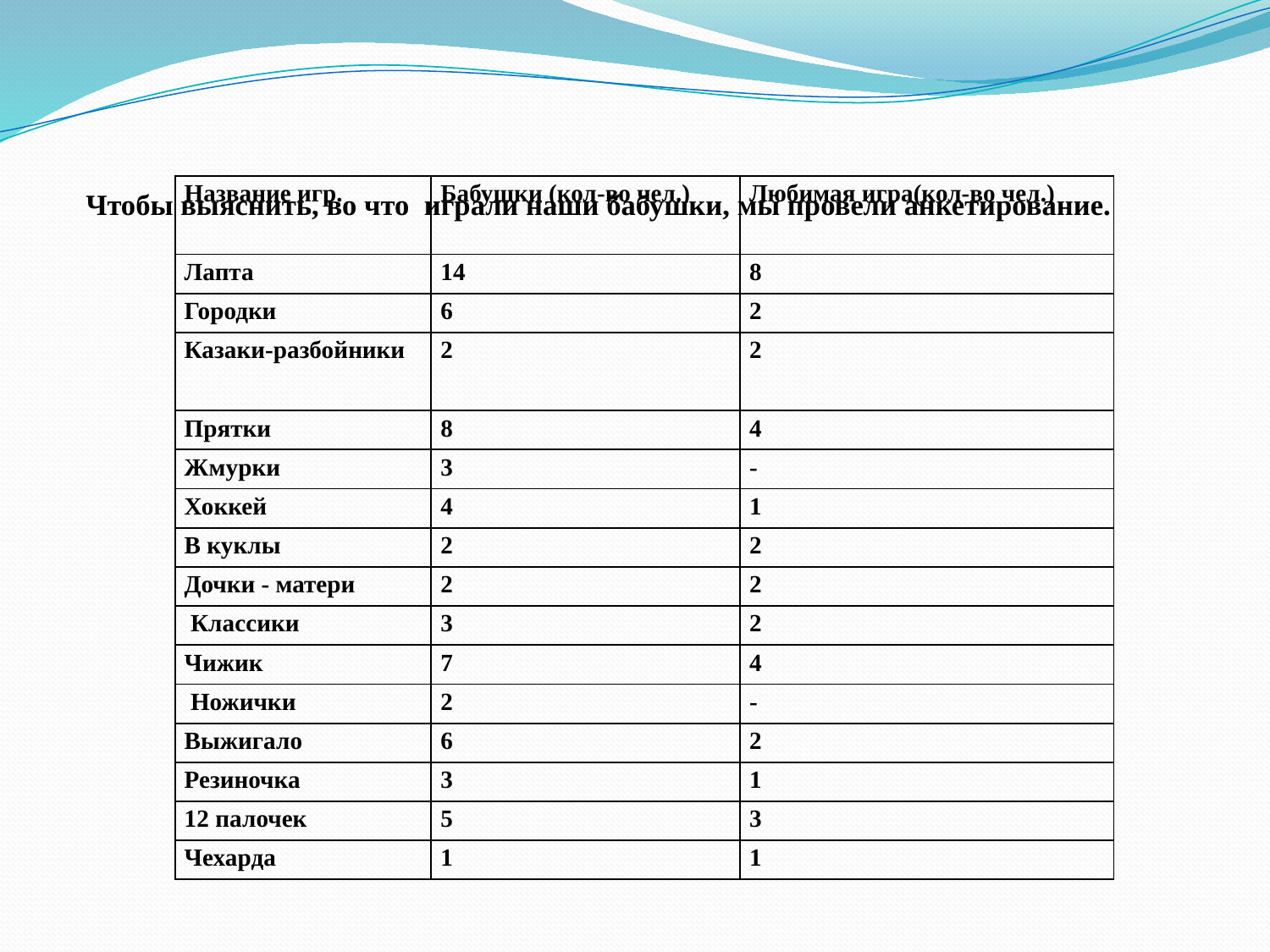

# Чтобы выяснить, во что  играли наши бабушки, мы провели анкетирование.
| Название игр. | Бабушки (кол-во чел.) | Любимая игра(кол-во чел.) |
| --- | --- | --- |
| Лапта | 14 | 8 |
| Городки | 6 | 2 |
| Казаки-разбойники | 2 | 2 |
| Прятки | 8 | 4 |
| Жмурки | 3 | - |
| Хоккей | 4 | 1 |
| В куклы | 2 | 2 |
| Дочки - матери | 2 | 2 |
| Классики | 3 | 2 |
| Чижик | 7 | 4 |
| Ножички | 2 | - |
| Выжигало | 6 | 2 |
| Резиночка | 3 | 1 |
| 12 палочек | 5 | 3 |
| Чехарда | 1 | 1 |